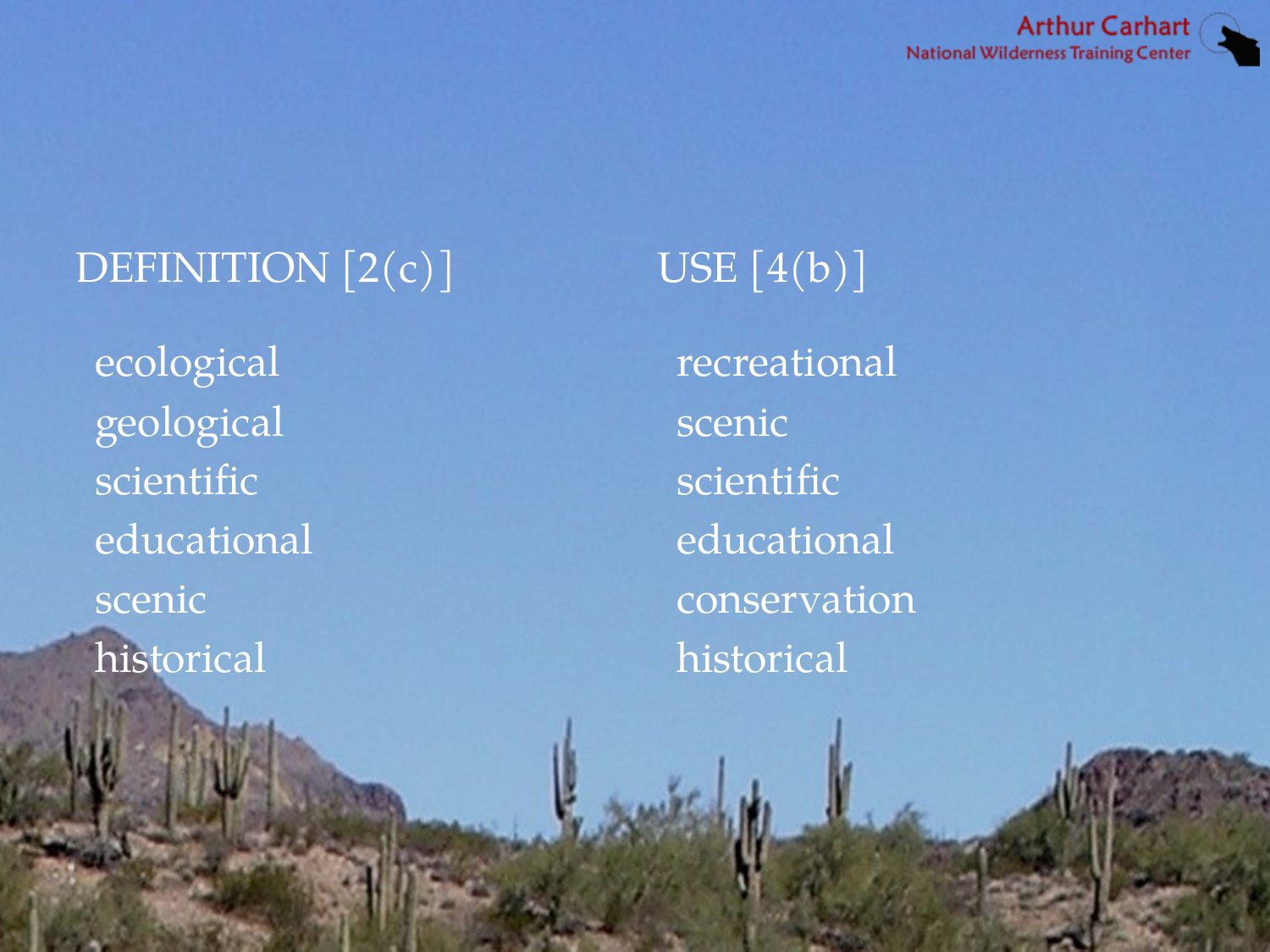

# Definition vs. Use
Definition [2(c)]
Use [4(b)]
ecological
geological
scientific
educational
scenic
historical
recreational
scenic
scientific
educational
conservation
historical